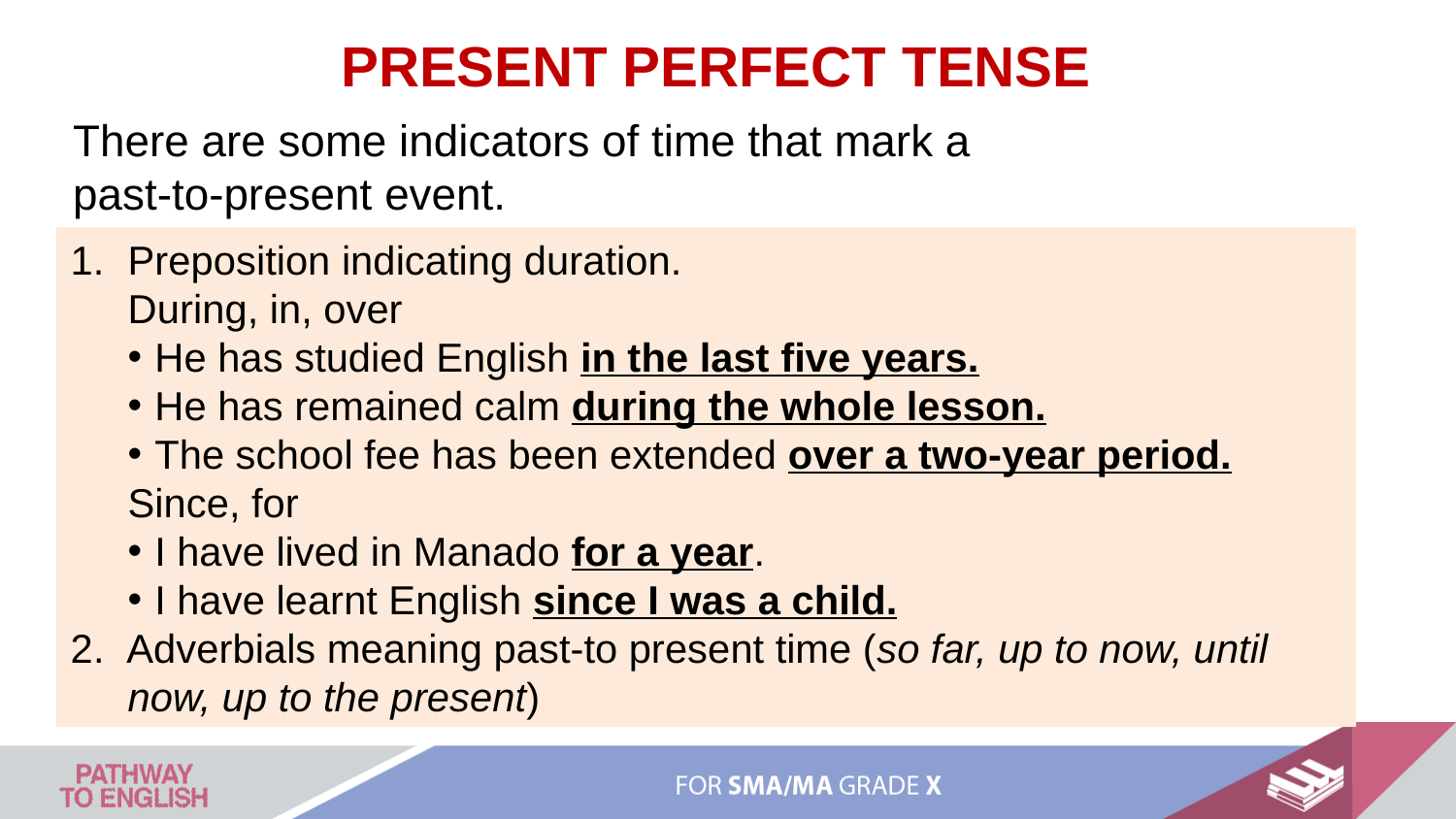

PRESENT PERFECT TENSE
There are some indicators of time that mark a
past-to-present event.
Preposition indicating duration.
During, in, over
He has studied English in the last five years.
He has remained calm during the whole lesson.
The school fee has been extended over a two-year period.
Since, for
I have lived in Manado for a year.
I have learnt English since I was a child.
2.  Adverbials meaning past-to present time (so far, up to now, until now, up to the present)